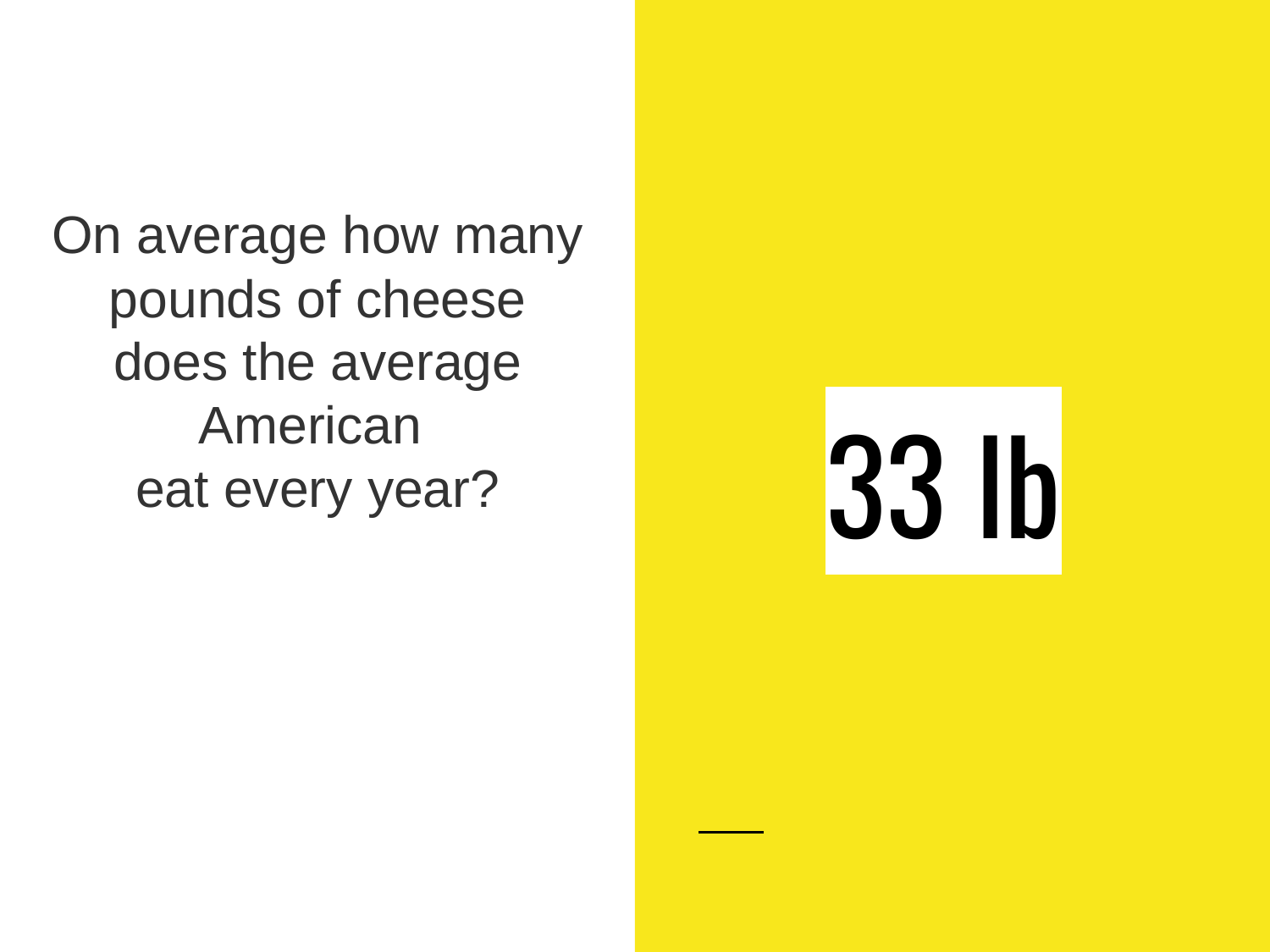

33 lb
# On average how many pounds of cheese does the average American
eat every year?